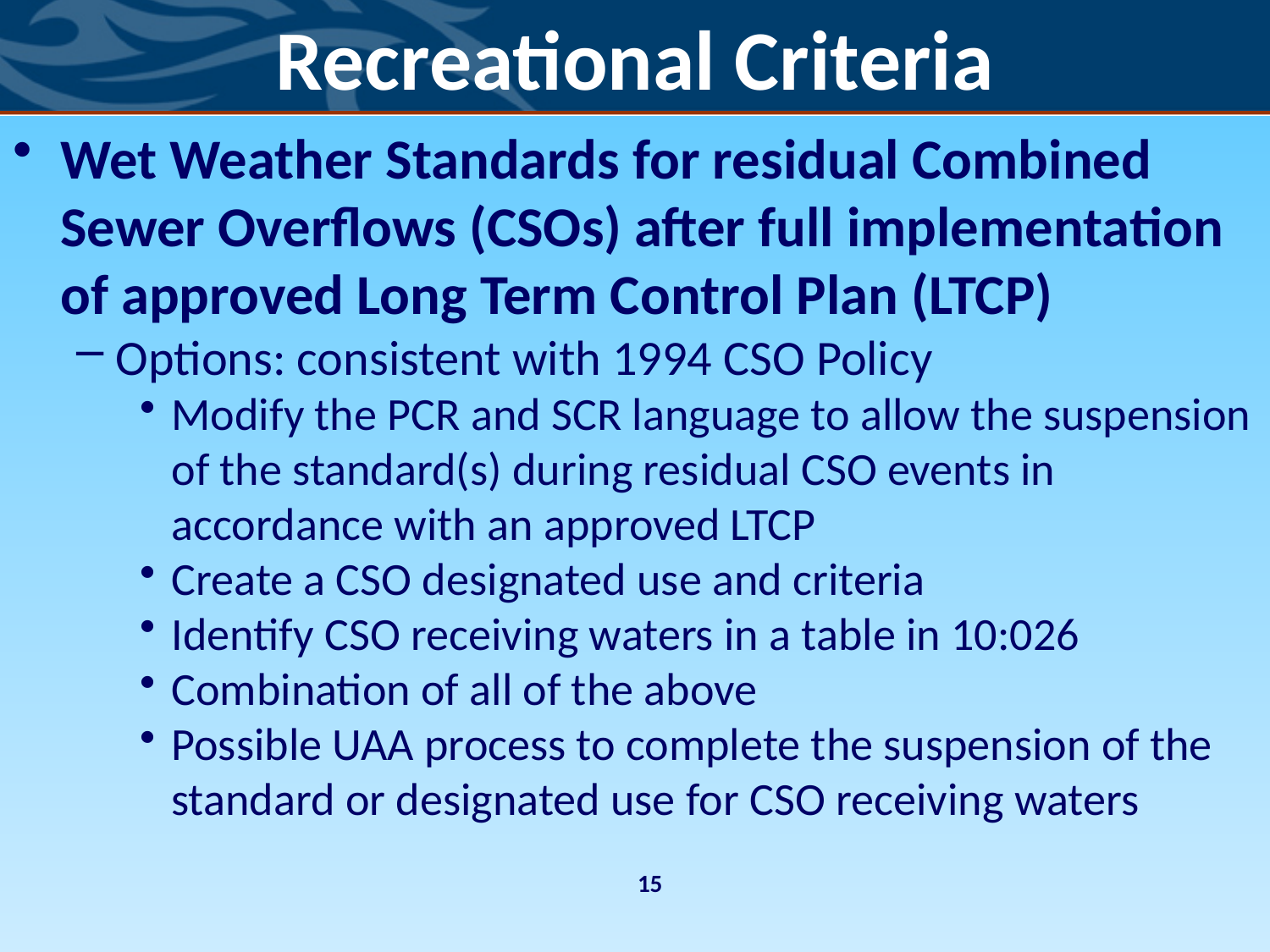

# Recreational Criteria
Wet Weather Standards for residual Combined Sewer Overflows (CSOs) after full implementation of approved Long Term Control Plan (LTCP)
Options: consistent with 1994 CSO Policy
Modify the PCR and SCR language to allow the suspension of the standard(s) during residual CSO events in accordance with an approved LTCP
Create a CSO designated use and criteria
Identify CSO receiving waters in a table in 10:026
Combination of all of the above
Possible UAA process to complete the suspension of the standard or designated use for CSO receiving waters

15